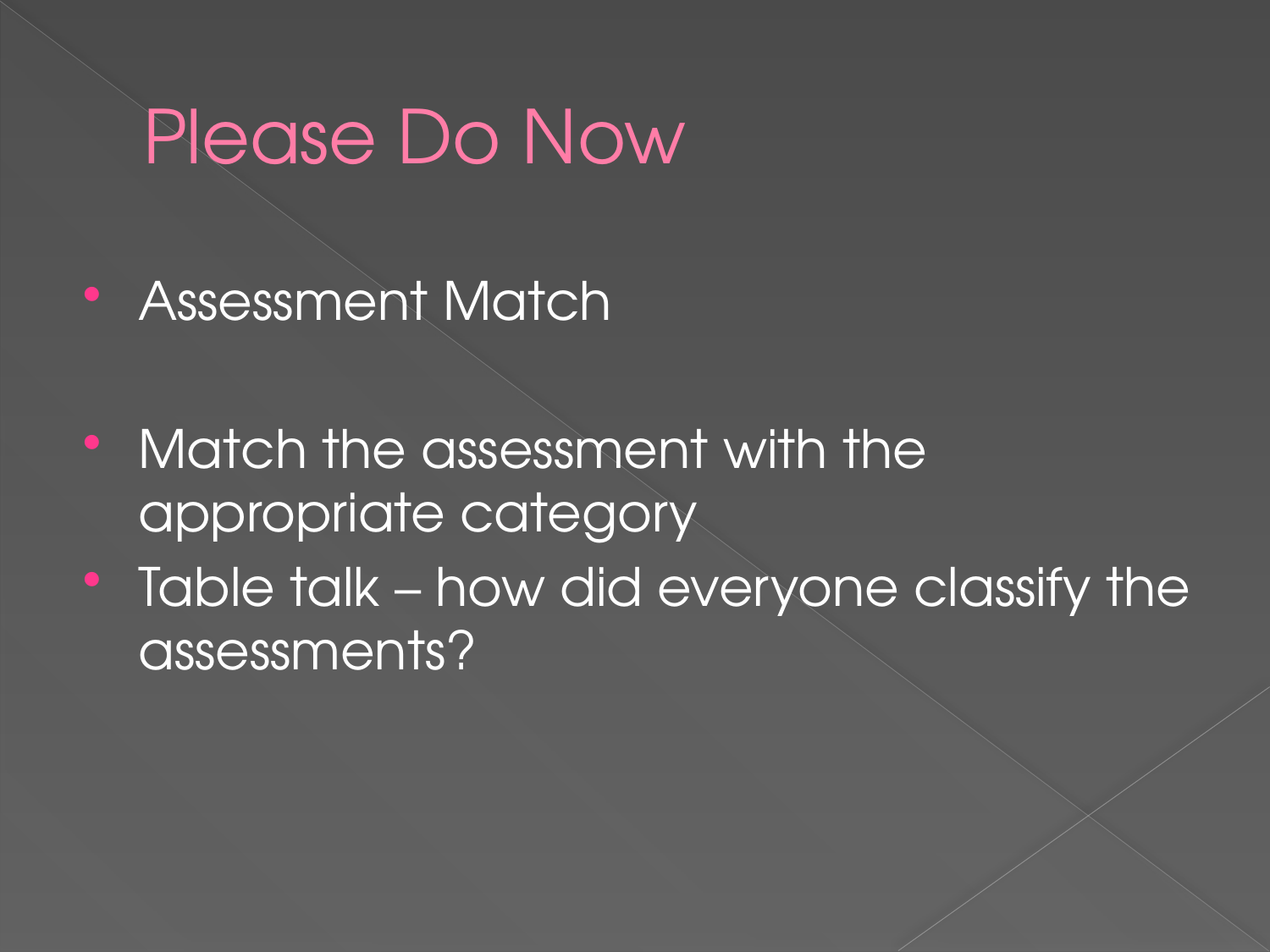

# Please Do Now
Assessment Match

Match the assessment with the appropriate category
Table talk – how did everyone classify the assessments?